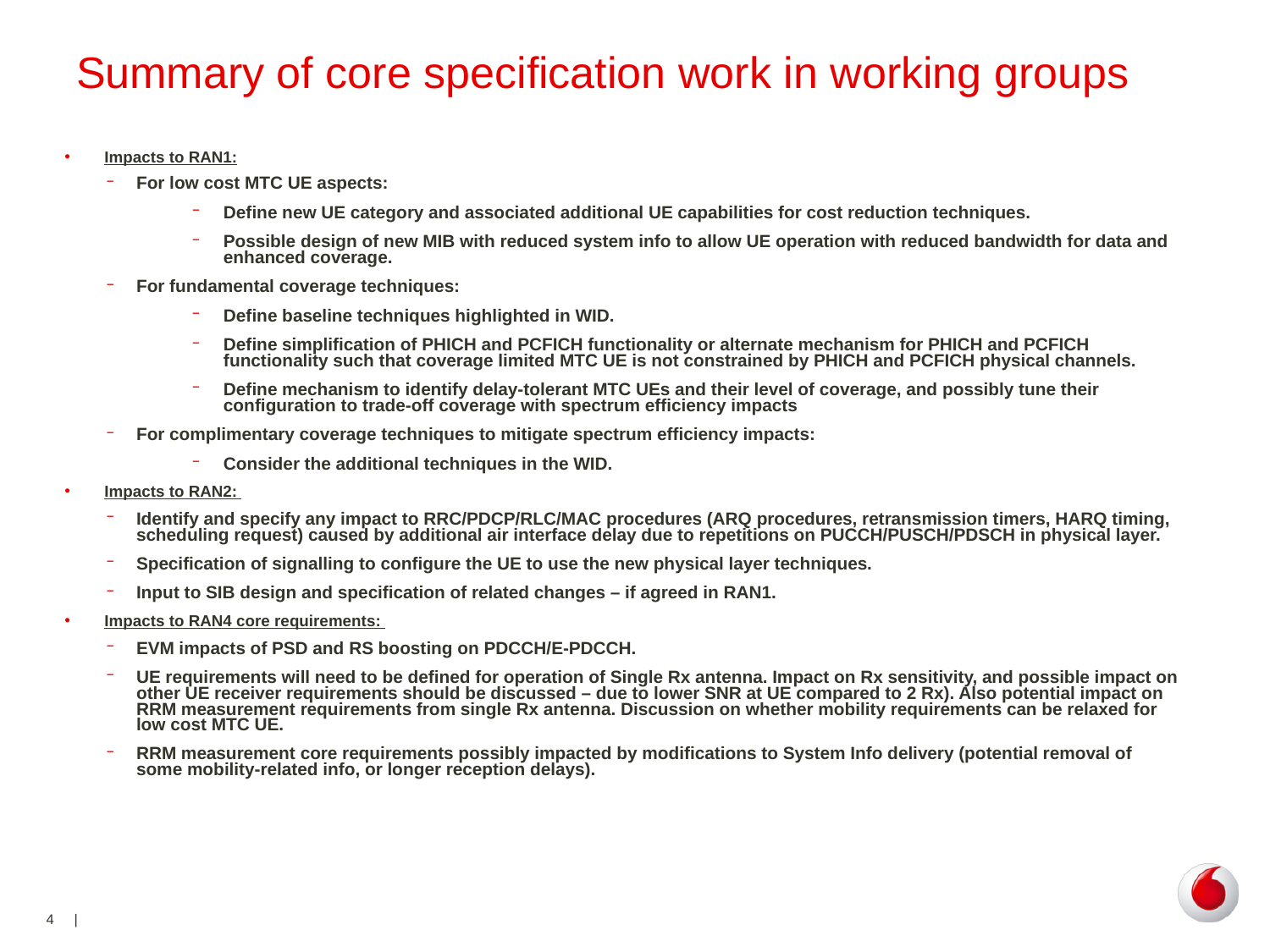

Summary of core specification work in working groups
Impacts to RAN1:
For low cost MTC UE aspects:
Define new UE category and associated additional UE capabilities for cost reduction techniques.
Possible design of new MIB with reduced system info to allow UE operation with reduced bandwidth for data and enhanced coverage.
For fundamental coverage techniques:
Define baseline techniques highlighted in WID.
Define simplification of PHICH and PCFICH functionality or alternate mechanism for PHICH and PCFICH functionality such that coverage limited MTC UE is not constrained by PHICH and PCFICH physical channels.
Define mechanism to identify delay-tolerant MTC UEs and their level of coverage, and possibly tune their configuration to trade-off coverage with spectrum efficiency impacts
For complimentary coverage techniques to mitigate spectrum efficiency impacts:
Consider the additional techniques in the WID.
Impacts to RAN2:
Identify and specify any impact to RRC/PDCP/RLC/MAC procedures (ARQ procedures, retransmission timers, HARQ timing, scheduling request) caused by additional air interface delay due to repetitions on PUCCH/PUSCH/PDSCH in physical layer.
Specification of signalling to configure the UE to use the new physical layer techniques.
Input to SIB design and specification of related changes – if agreed in RAN1.
Impacts to RAN4 core requirements:
EVM impacts of PSD and RS boosting on PDCCH/E-PDCCH.
UE requirements will need to be defined for operation of Single Rx antenna. Impact on Rx sensitivity, and possible impact on other UE receiver requirements should be discussed – due to lower SNR at UE compared to 2 Rx). Also potential impact on RRM measurement requirements from single Rx antenna. Discussion on whether mobility requirements can be relaxed for low cost MTC UE.
RRM measurement core requirements possibly impacted by modifications to System Info delivery (potential removal of some mobility-related info, or longer reception delays).